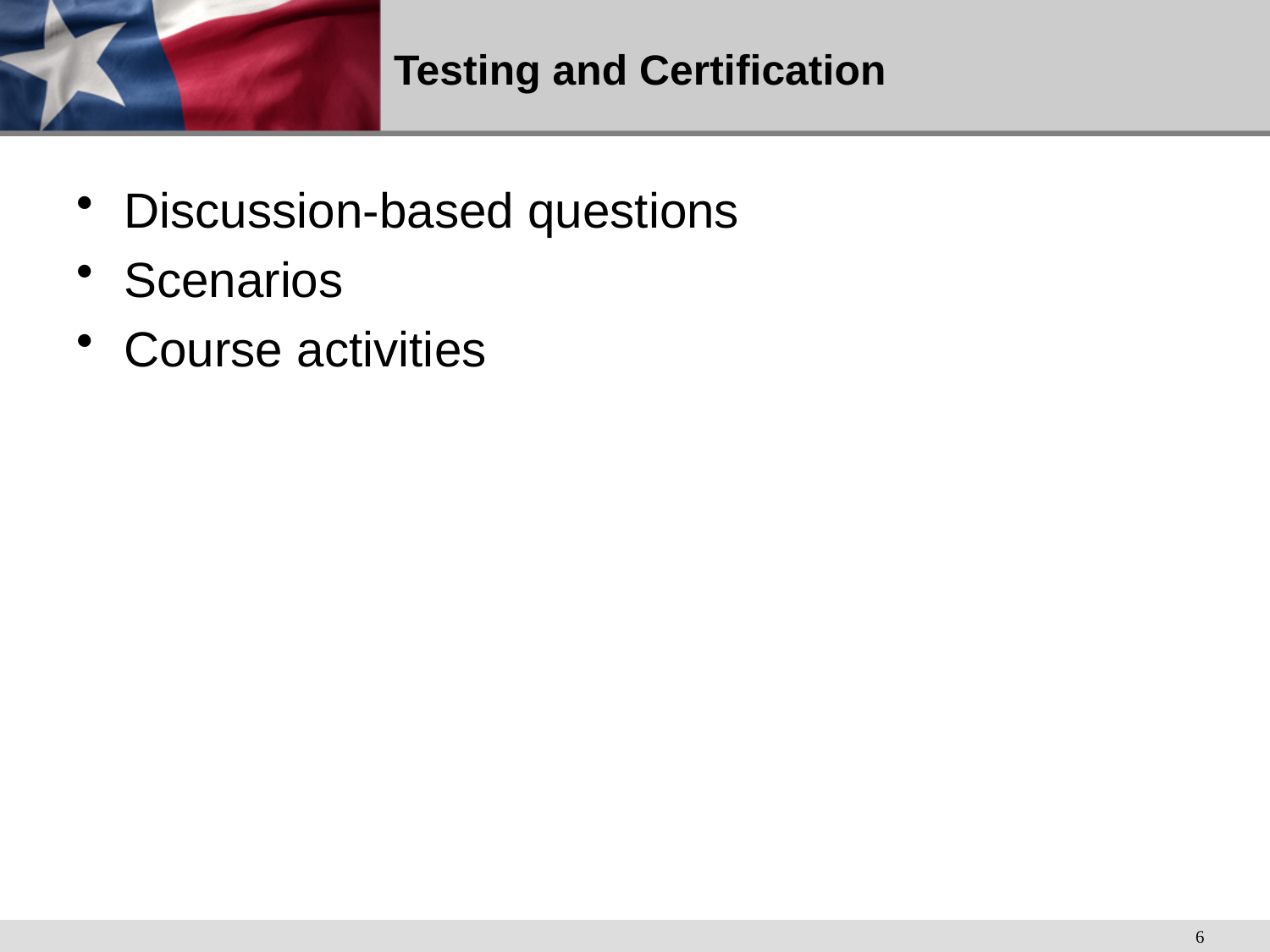

# Testing and Certification
Discussion-based questions
Scenarios
Course activities
6